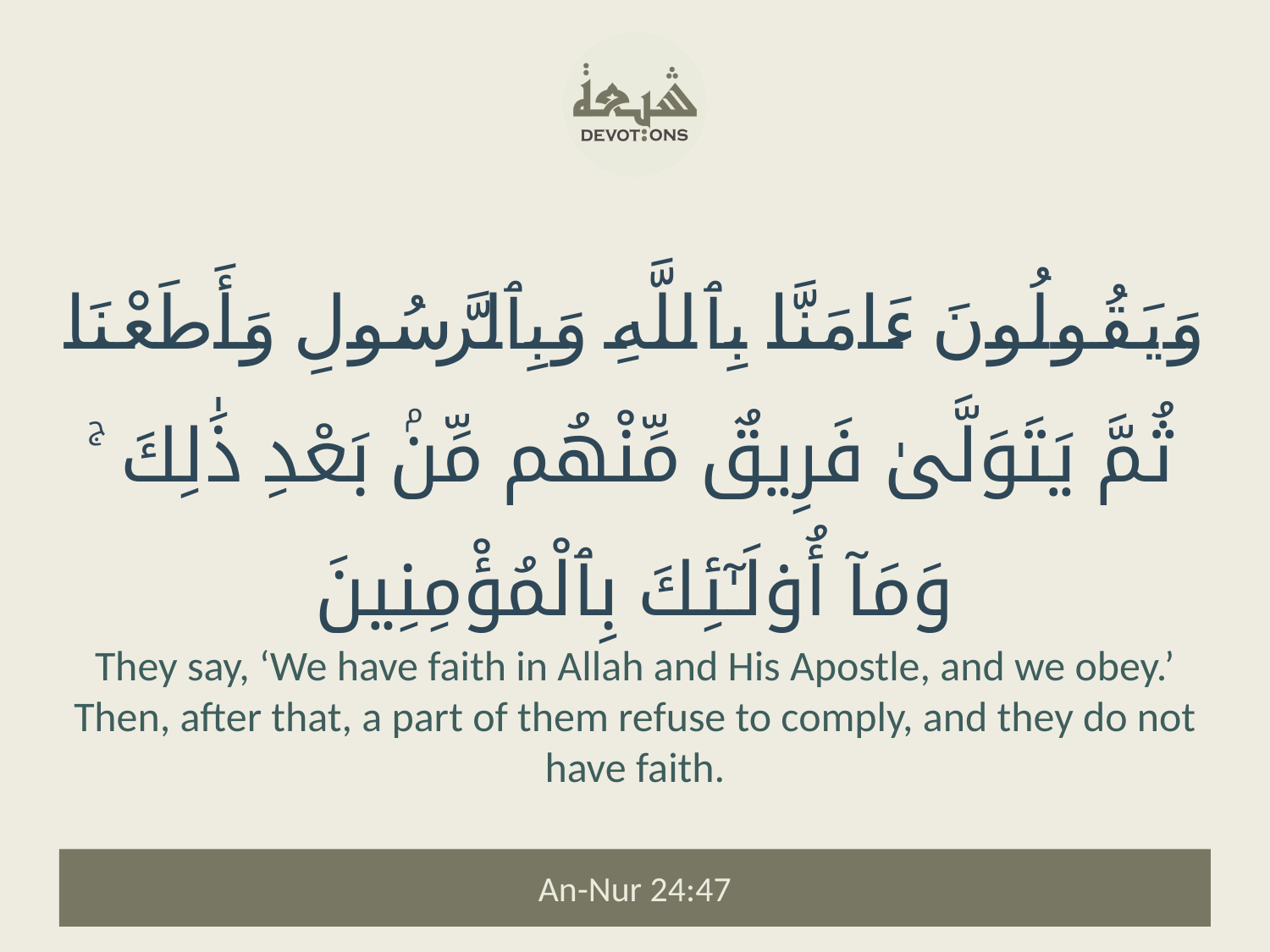

وَيَقُولُونَ ءَامَنَّا بِٱللَّهِ وَبِٱلرَّسُولِ وَأَطَعْنَا ثُمَّ يَتَوَلَّىٰ فَرِيقٌ مِّنْهُم مِّنۢ بَعْدِ ذَٰلِكَ ۚ وَمَآ أُو۟لَـٰٓئِكَ بِٱلْمُؤْمِنِينَ
They say, ‘We have faith in Allah and His Apostle, and we obey.’ Then, after that, a part of them refuse to comply, and they do not have faith.
An-Nur 24:47